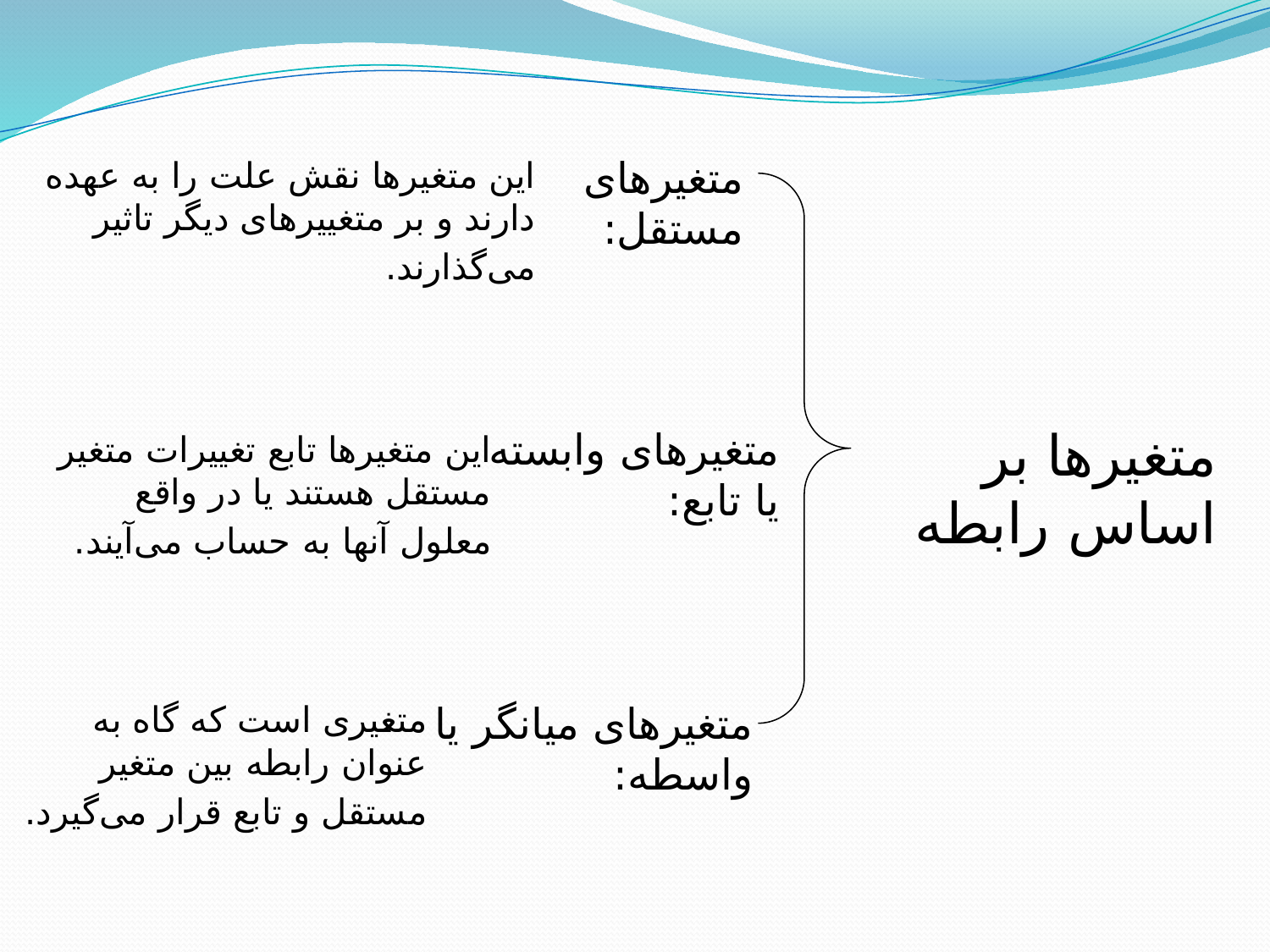

متغیرهای مستقل:
این متغیرها نقش علت را به عهده دارند و بر متغییرهای دیگر تاثیر می‌گذارند.

متغیرها بر اساس رابطه
متغیرهای وابسته یا تابع:
این متغیرها تابع تغییرات متغیر مستقل هستند یا در واقع معلول آنها به حساب می‌آیند.
متغیرهای میانگر یا واسطه:
متغیری است که گاه به عنوان رابطه بین متغیر مستقل و تابع قرار می‌گیرد.